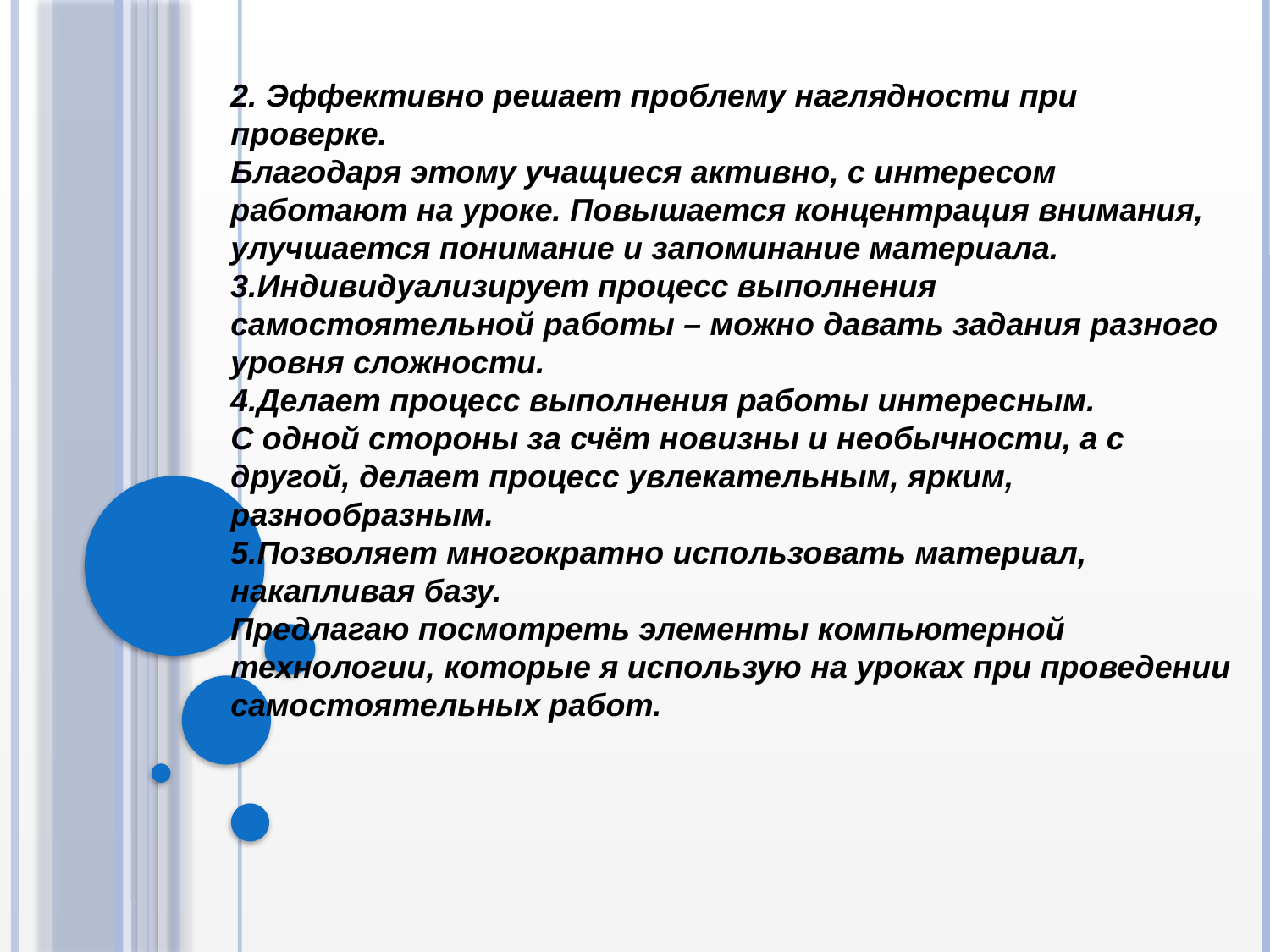

2. Эффективно решает проблему наглядности при проверке.
Благодаря этому учащиеся активно, с интересом работают на уроке. Повышается концентрация внимания, улучшается понимание и запоминание материала.
3.Индивидуализирует процесс выполнения самостоятельной работы – можно давать задания разного уровня сложности.
4.Делает процесс выполнения работы интересным.
С одной стороны за счёт новизны и необычности, а с другой, делает процесс увлекательным, ярким, разнообразным.
5.Позволяет многократно использовать материал, накапливая базу.
Предлагаю посмотреть элементы компьютерной технологии, которые я использую на уроках при проведении самостоятельных работ.